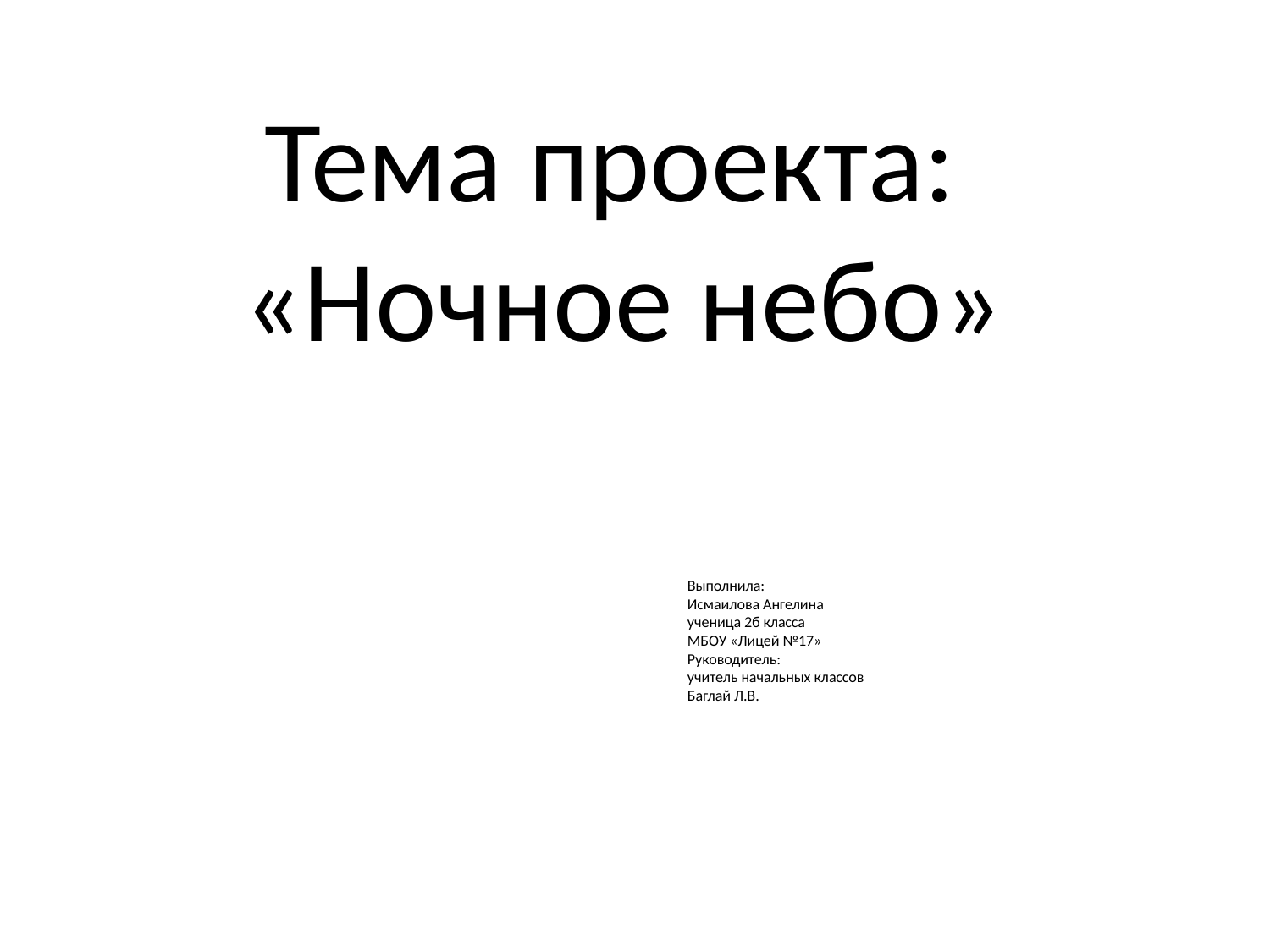

Тема проекта:
 «Ночное небо»
# Выполнила: Исмаилова Ангелина ученица 2б класса МБОУ «Лицей №17» Руководитель: учитель начальных классов Баглай Л.В.